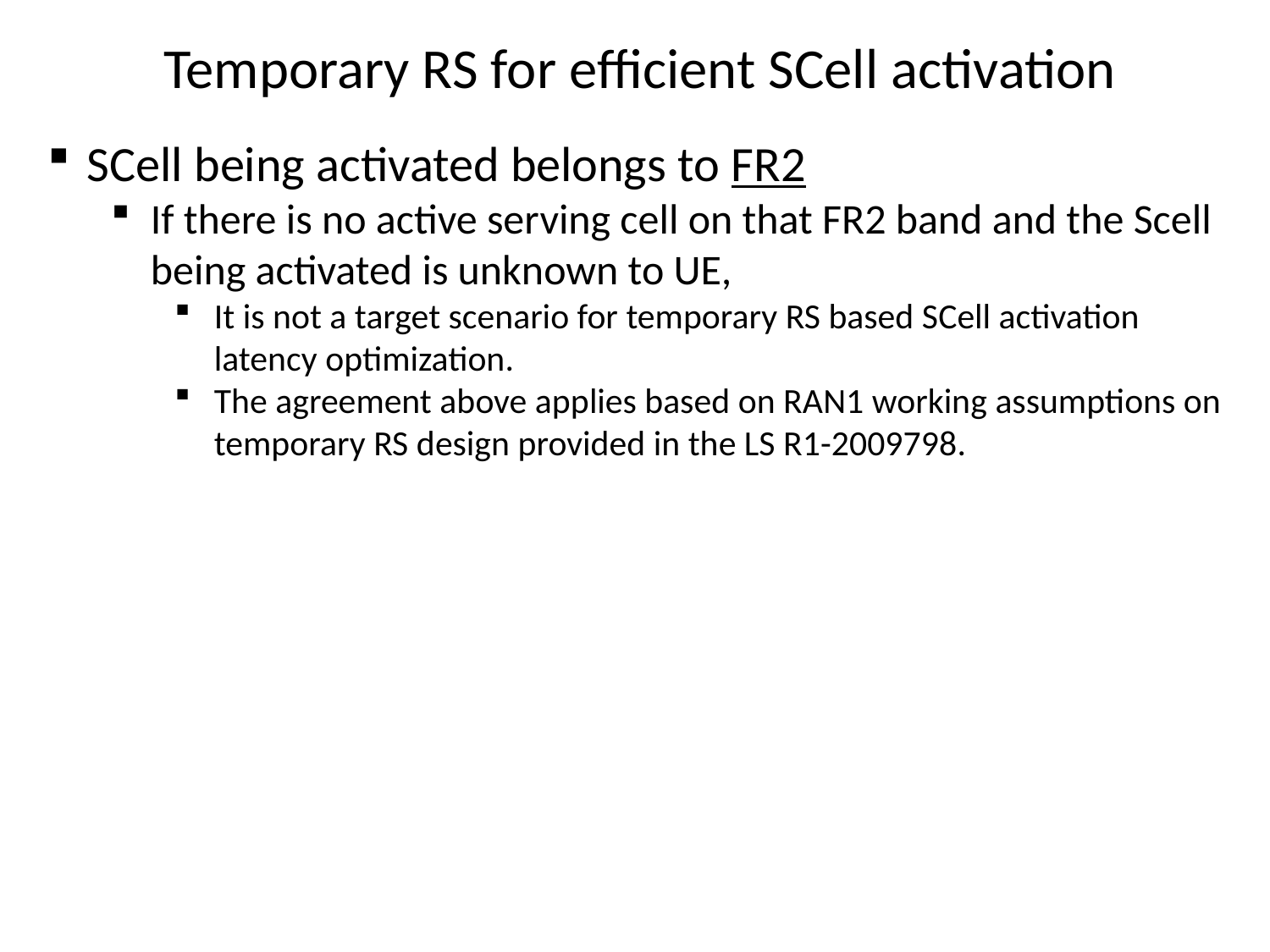

# Temporary RS for efficient SCell activation
SCell being activated belongs to FR2
If there is no active serving cell on that FR2 band and the Scell being activated is unknown to UE,
It is not a target scenario for temporary RS based SCell activation latency optimization.
The agreement above applies based on RAN1 working assumptions on temporary RS design provided in the LS R1-2009798.